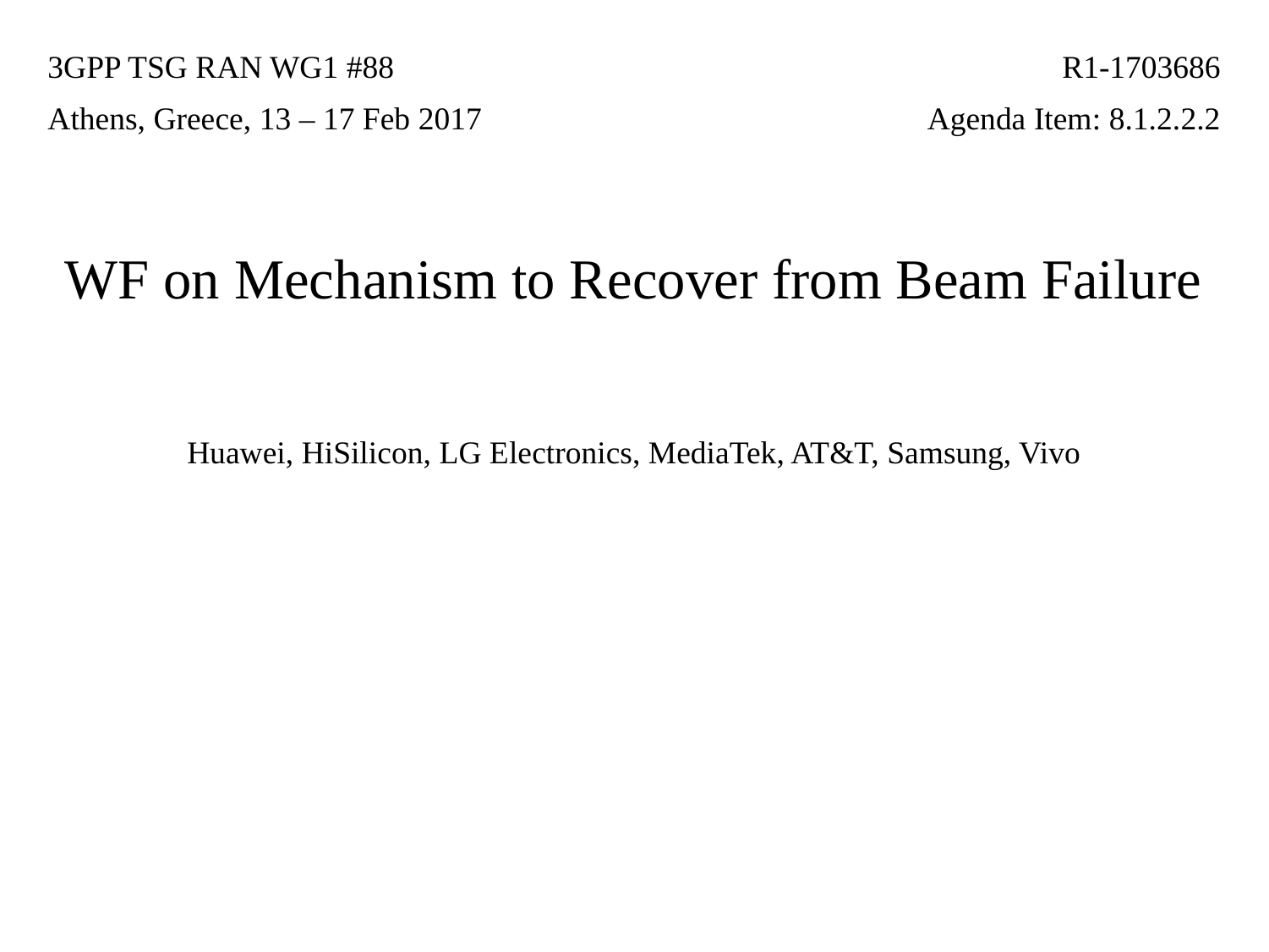

| 3GPP TSG RAN WG1 #88 | R1-1703686 |
| --- | --- |
| Athens, Greece, 13 – 17 Feb 2017 | Agenda Item: 8.1.2.2.2 |
# WF on Mechanism to Recover from Beam Failure
Huawei, HiSilicon, LG Electronics, MediaTek, AT&T, Samsung, Vivo